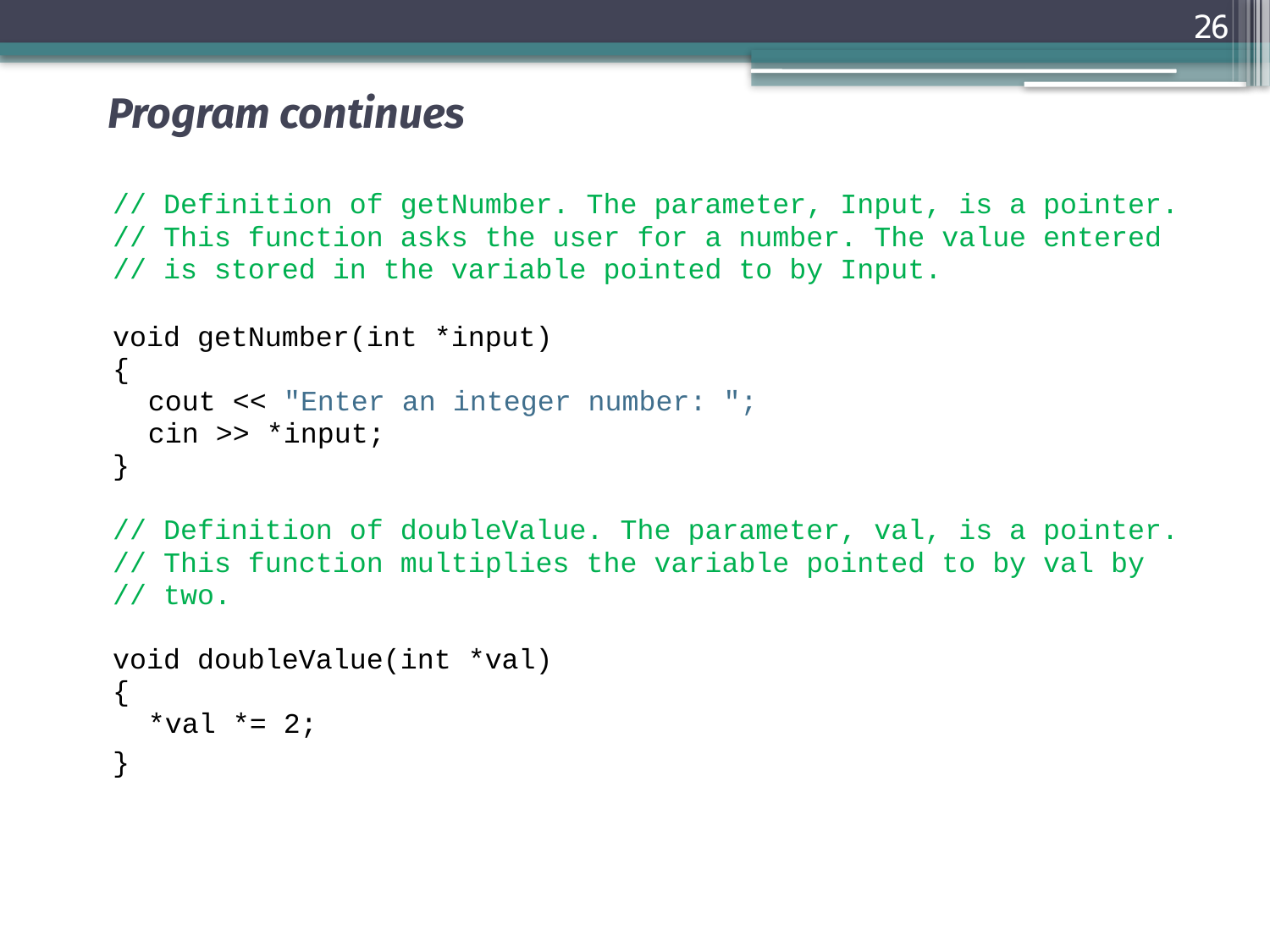

26
# Program continues
// Definition of getNumber. The parameter, Input, is a pointer.
// This function asks the user for a number. The value entered
// is stored in the variable pointed to by Input.

void getNumber(int *input)
{
	cout << "Enter an integer number: ";
	cin >> *input;
}

// Definition of doubleValue. The parameter, val, is a pointer.
// This function multiplies the variable pointed to by val by
// two.

void doubleValue(int *val)
{
	*val *= 2;
}